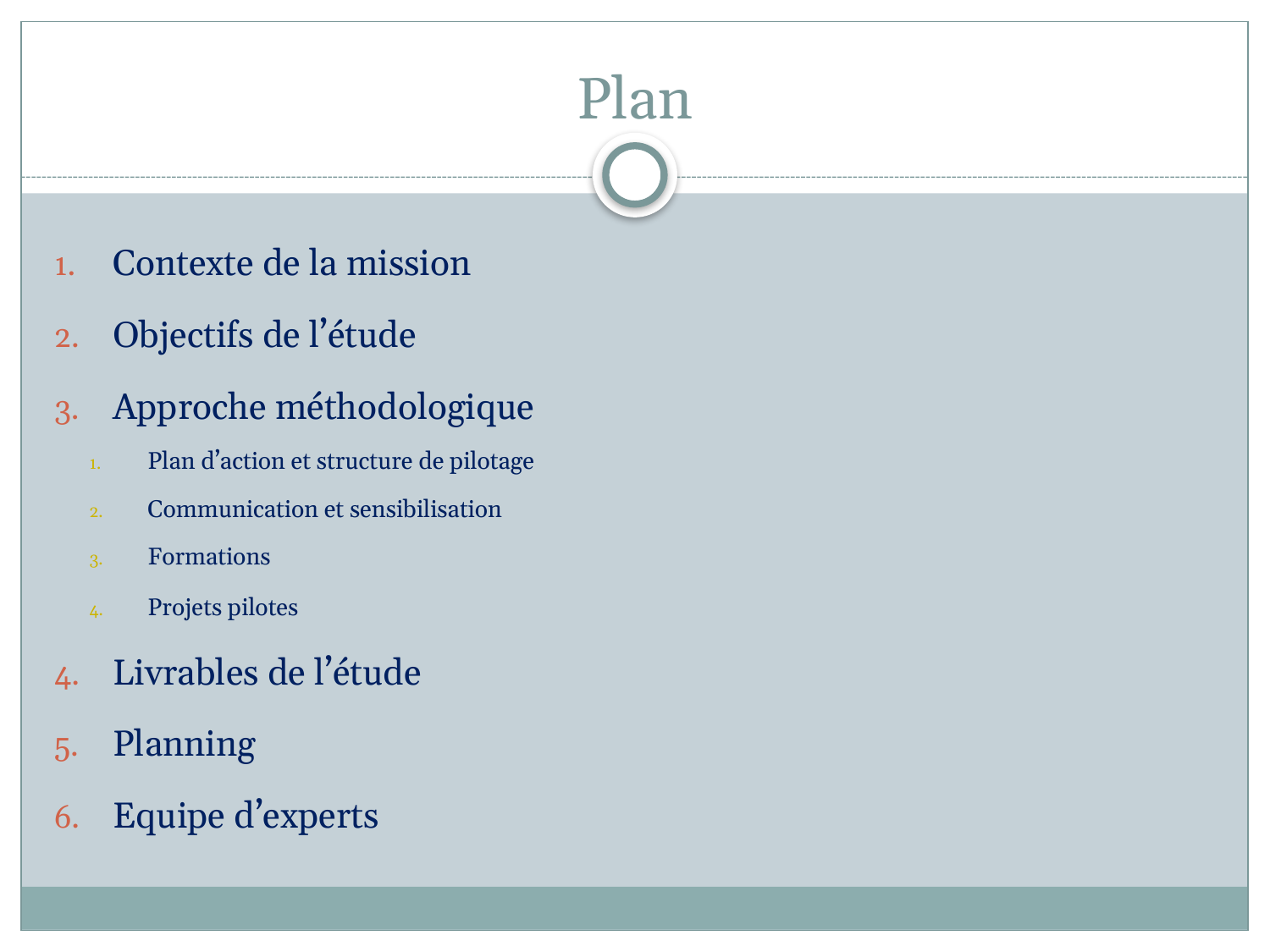

# Plan
Contexte de la mission
Objectifs de l’étude
Approche méthodologique
Plan d’action et structure de pilotage
Communication et sensibilisation
Formations
Projets pilotes
Livrables de l’étude
Planning
Equipe d’experts